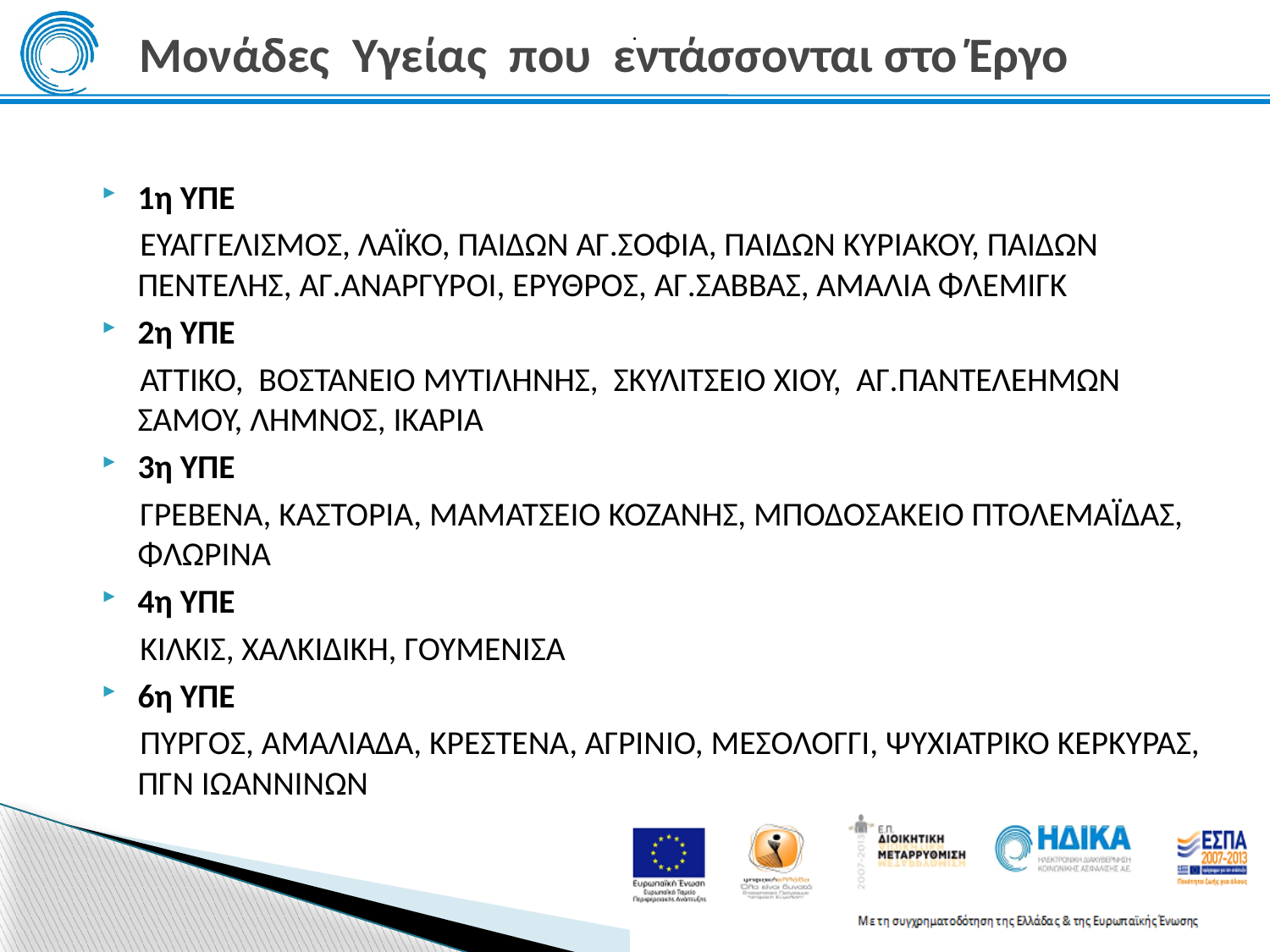

# Μονάδες  Υγείας  που  εντάσσονται στο Έργο
.

1η ΥΠΕ
     ΕΥΑΓΓΕΛΙΣΜΟΣ, ΛΑΪΚΟ, ΠΑΙΔΩΝ ΑΓ.ΣΟΦΙΑ, ΠΑΙΔΩΝ ΚΥΡΙΑΚΟΥ, ΠΑΙΔΩΝ ΠΕΝΤΕΛΗΣ, ΑΓ.ΑΝΑΡΓΥΡΟΙ, ΕΡΥΘΡΟΣ, ΑΓ.ΣΑΒΒΑΣ, ΑΜΑΛΙΑ ΦΛΕΜΙΓΚ
2η ΥΠΕ
     ΑΤΤΙΚΟ,  ΒΟΣΤΑΝΕΙΟ ΜΥΤΙΛΗΝΗΣ,  ΣΚΥΛΙΤΣΕΙΟ ΧΙΟΥ,  ΑΓ.ΠΑΝΤΕΛΕΗΜΩΝ ΣΑΜΟΥ, ΛΗΜΝΟΣ, ΙΚΑΡΙΑ
3η ΥΠΕ
     ΓΡΕΒΕΝΑ, ΚΑΣΤΟΡΙΑ, ΜΑΜΑΤΣΕΙΟ ΚΟΖΑΝΗΣ, ΜΠΟΔΟΣΑΚΕΙΟ ΠΤΟΛΕΜΑΪΔΑΣ, ΦΛΩΡΙΝΑ
4η ΥΠΕ
     ΚΙΛΚΙΣ, ΧΑΛΚΙΔΙΚΗ, ΓΟΥΜΕΝΙΣΑ
6η ΥΠΕ
     ΠΥΡΓΟΣ, ΑΜΑΛΙΑΔΑ, ΚΡΕΣΤΕΝΑ, ΑΓΡΙΝΙΟ, ΜΕΣΟΛΟΓΓΙ, ΨΥΧΙΑΤΡΙΚΟ ΚΕΡΚΥΡΑΣ, ΠΓΝ ΙΩΑΝΝΙΝΩΝ